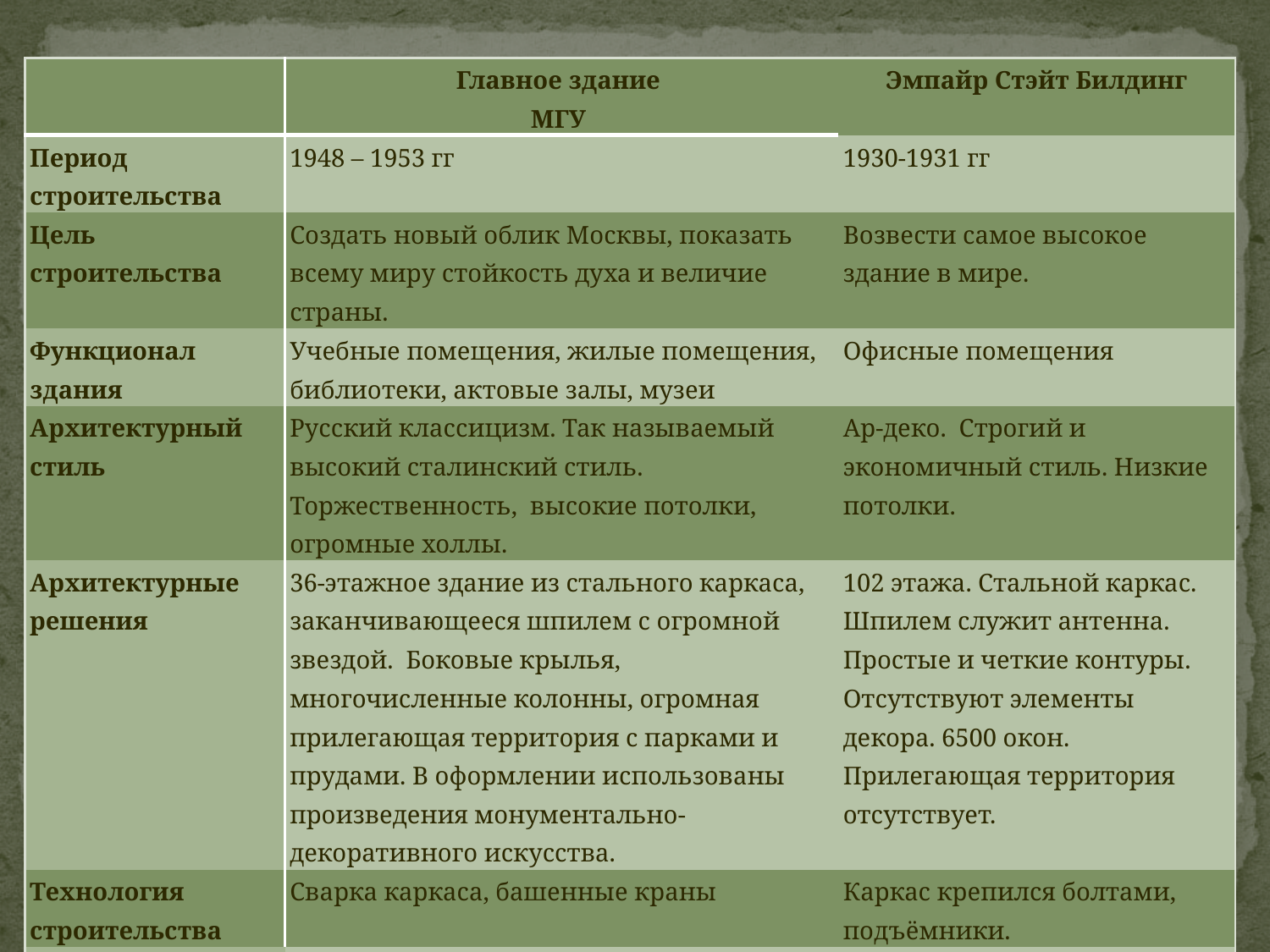

|  | Главное здание МГУ | Эмпайр Стэйт Билдинг |
| --- | --- | --- |
| Период строительства | 1948 – 1953 гг | 1930-1931 гг |
| Цель строительства | Создать новый облик Москвы, показать всему миру стойкость духа и величие страны. | Возвести самое высокое здание в мире. |
| Функционал здания | Учебные помещения, жилые помещения, библиотеки, актовые залы, музеи | Офисные помещения |
| Архитектурный стиль | Русский классицизм. Так называемый высокий сталинский стиль. Торжественность, высокие потолки, огромные холлы. | Ар-деко. Строгий и экономичный стиль. Низкие потолки. |
| Архитектурные решения | 36-этажное здание из стального каркаса, заканчивающееся шпилем с огромной звездой. Боковые крылья, многочисленные колонны, огромная прилегающая территория с парками и прудами. В оформлении использованы произведения монументально-декоративного искусства. | 102 этажа. Стальной каркас. Шпилем служит антенна. Простые и четкие контуры. Отсутствуют элементы декора. 6500 окон. Прилегающая территория отсутствует. |
| Технология строительства | Сварка каркаса, башенные краны | Каркас крепился болтами, подъёмники. |
| Материалы, используемые для строительства | Сталь, кирпич, бетон, мрамор, лепнина, керамическая плитка. | Сталь, кирпич, изветняк, гранит. |